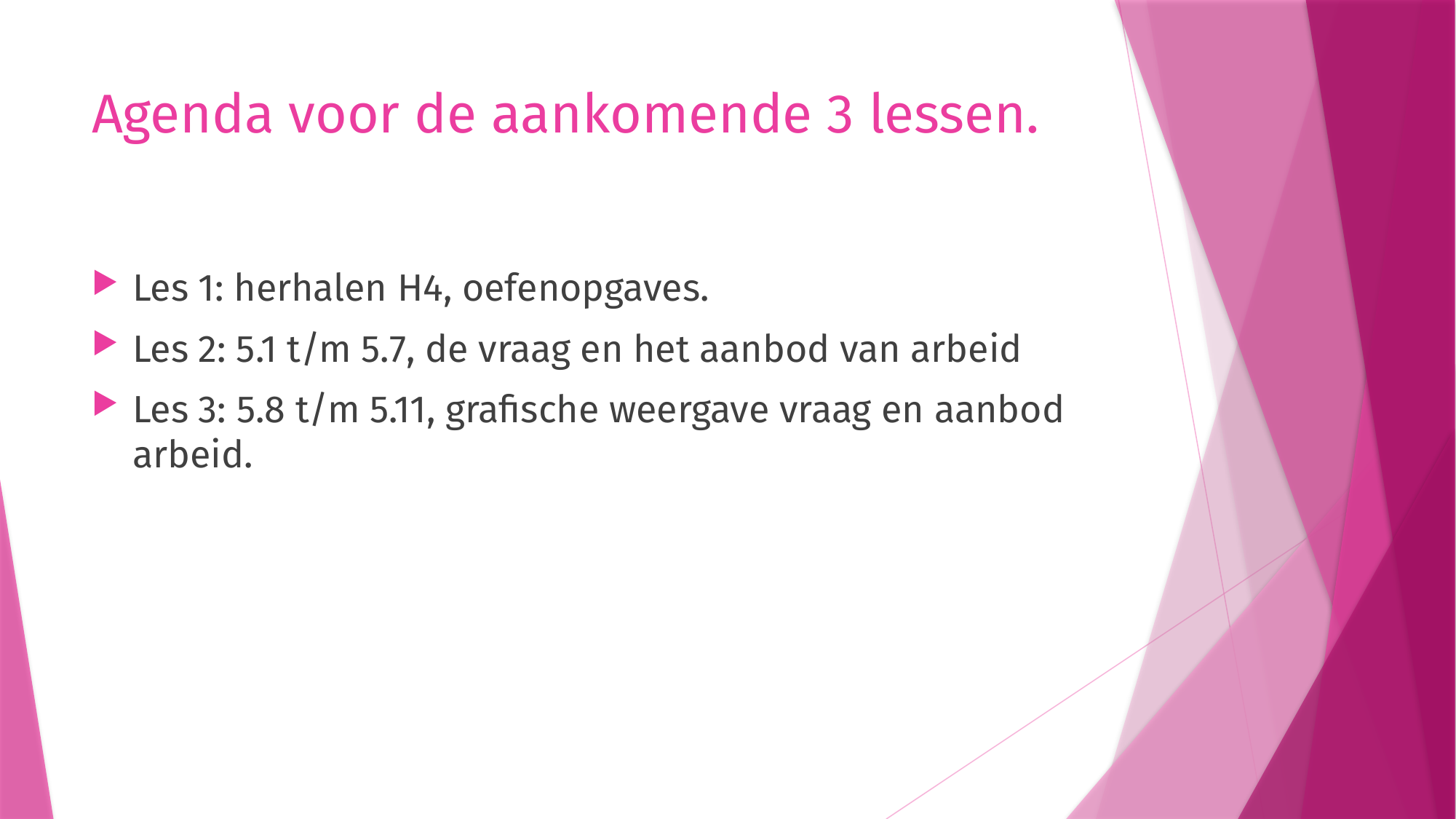

# Agenda voor de aankomende 3 lessen.
Les 1: herhalen H4, oefenopgaves.
Les 2: 5.1 t/m 5.7, de vraag en het aanbod van arbeid
Les 3: 5.8 t/m 5.11, grafische weergave vraag en aanbod arbeid.